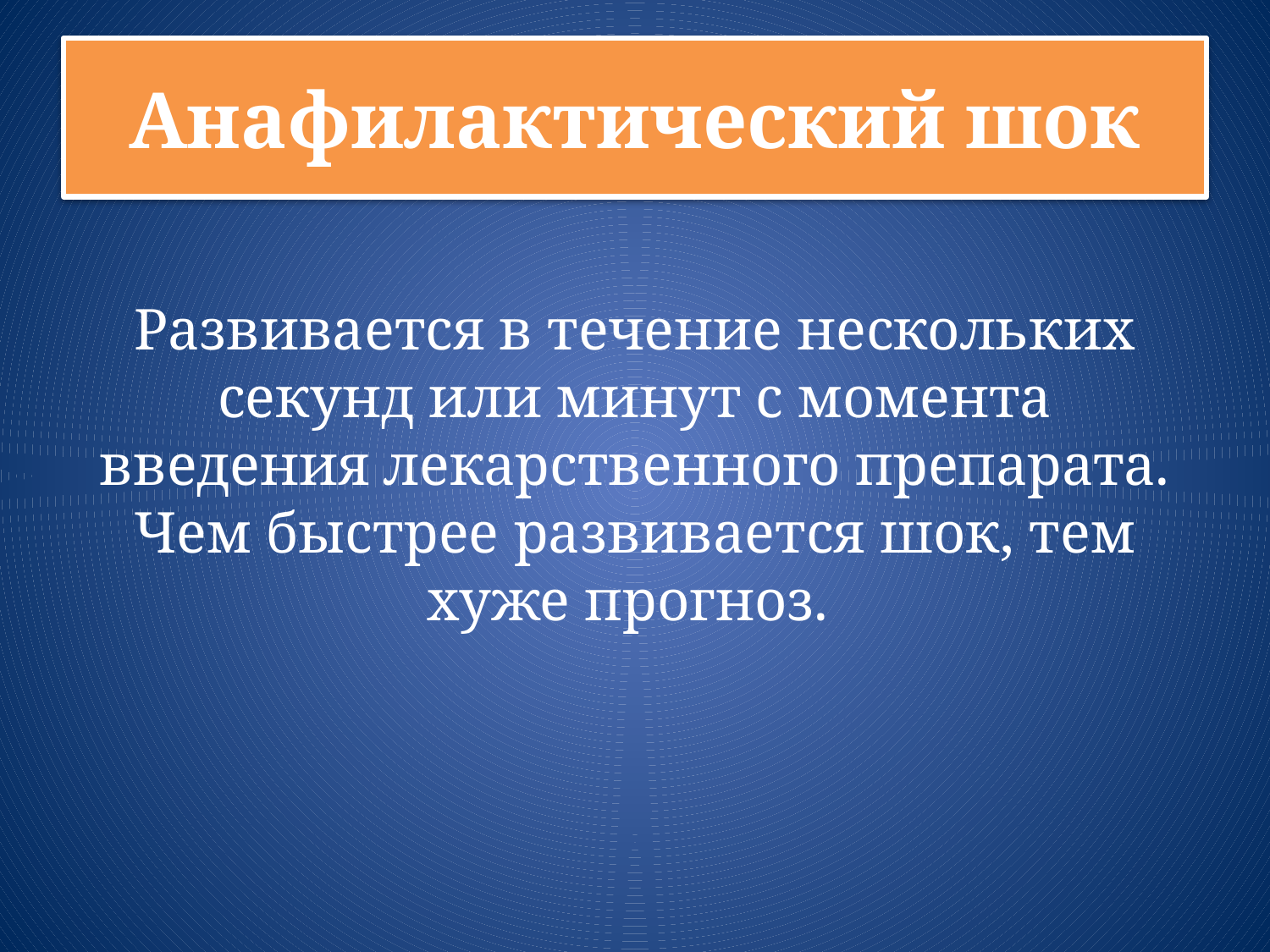

# Анафилактический шок
Развивается в течение нескольких секунд или минут с момента введения лекарственного препарата. Чем быстрее развивается шок, тем хуже прогноз.